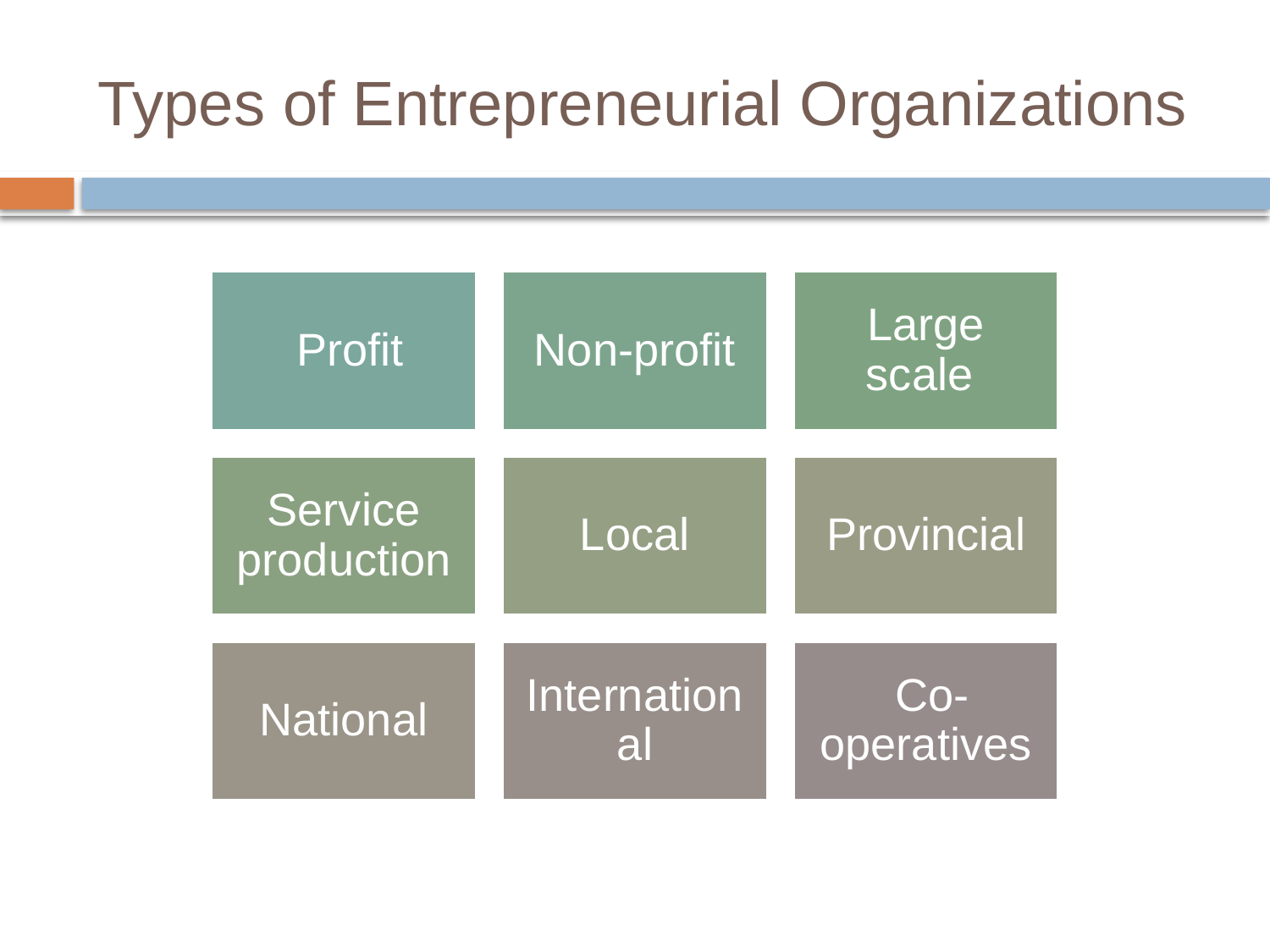

# Types of Entrepreneurial Organizations
 Profit
Non-profit
Large scale
Service production
Local
Provincial
National
International
 Co-operatives